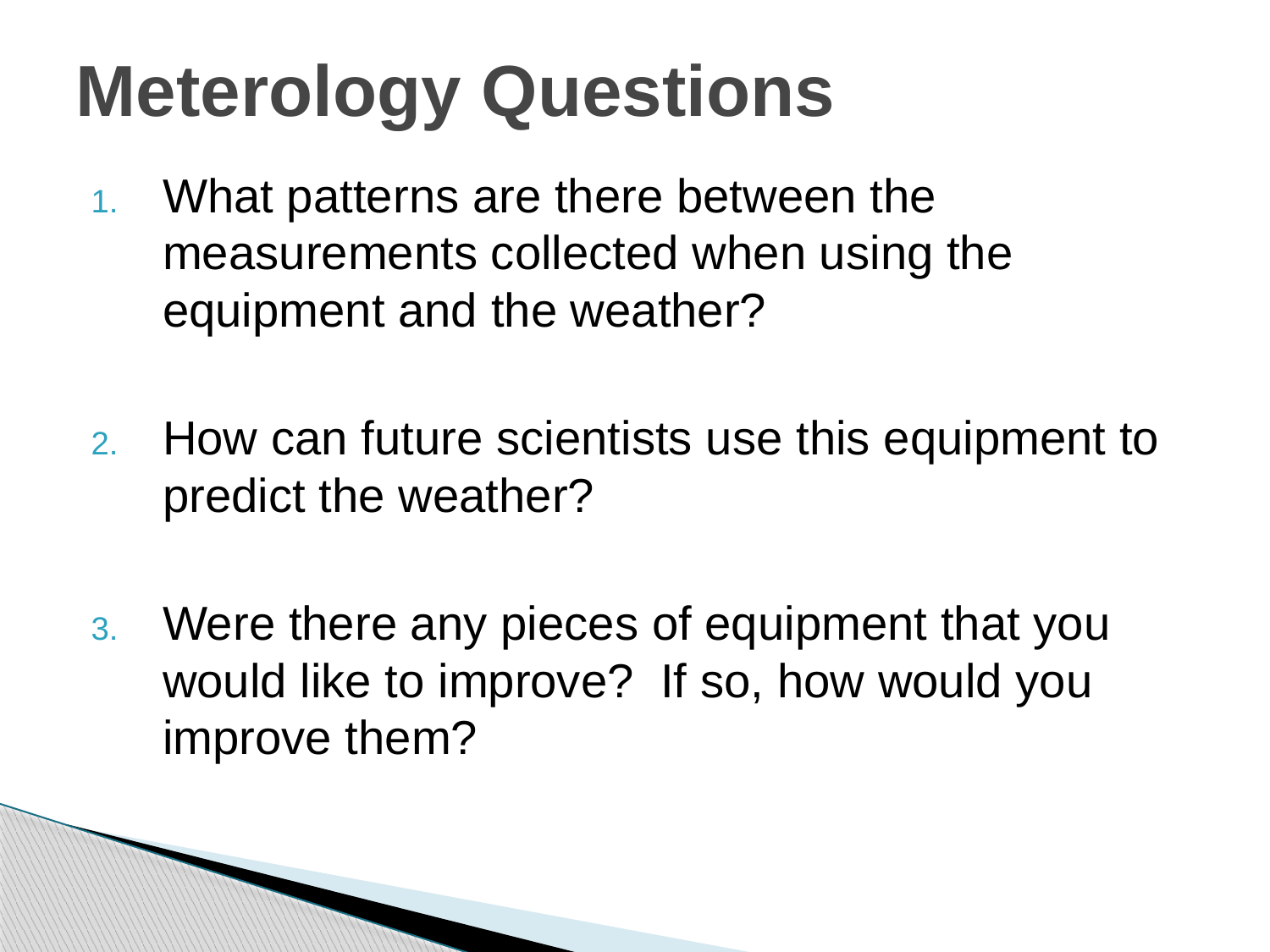

# Meterology Questions
What patterns are there between the measurements collected when using the equipment and the weather?

How can future scientists use this equipment to predict the weather?

Were there any pieces of equipment that you would like to improve?  If so, how would you improve them?